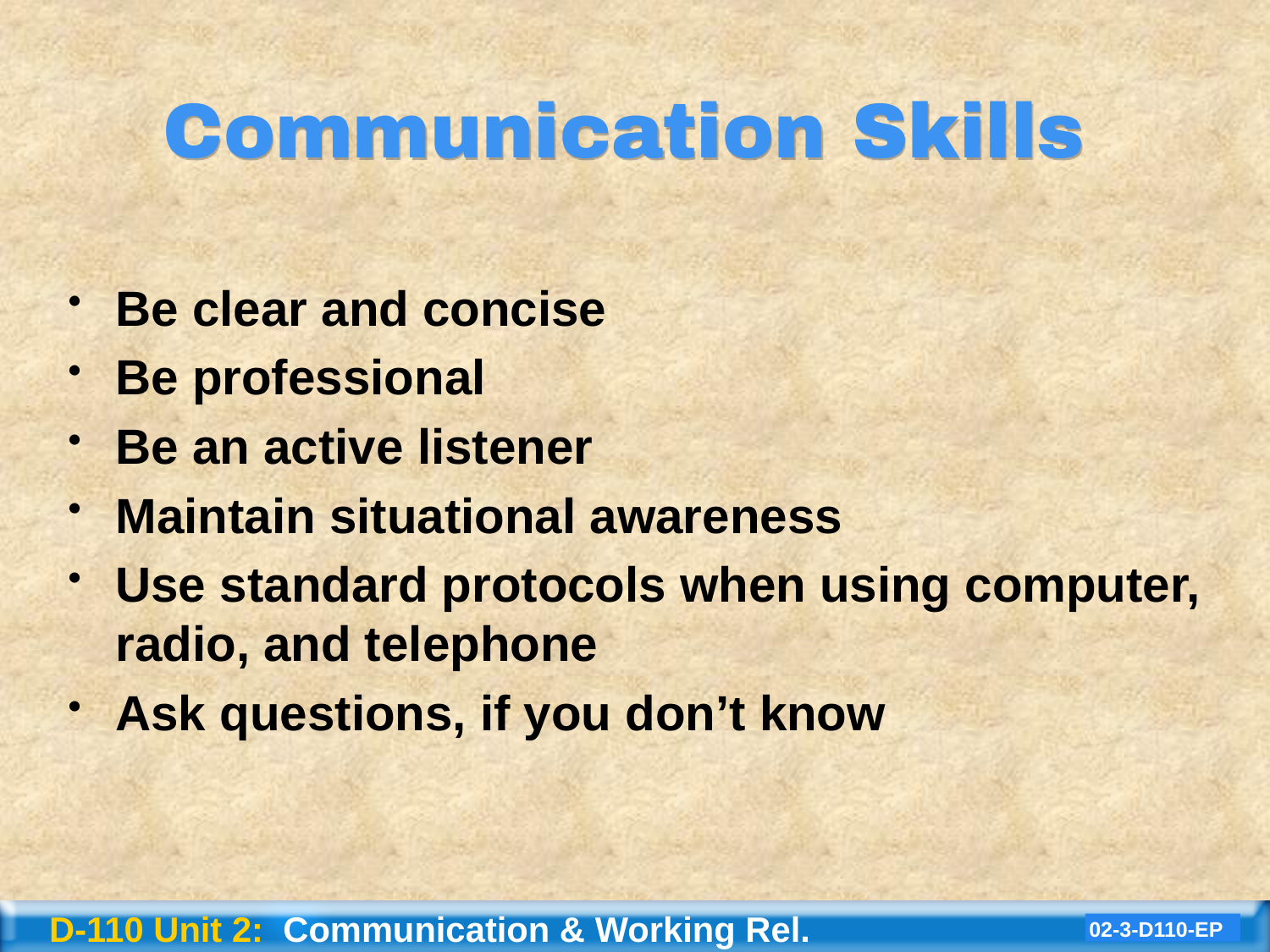

Communication Skills
Be clear and concise
Be professional
Be an active listener
Maintain situational awareness
Use standard protocols when using computer, radio, and telephone
Ask questions, if you don’t know
D-110 Unit 2:  Communication & Working Rel.
02-3-D110-EP